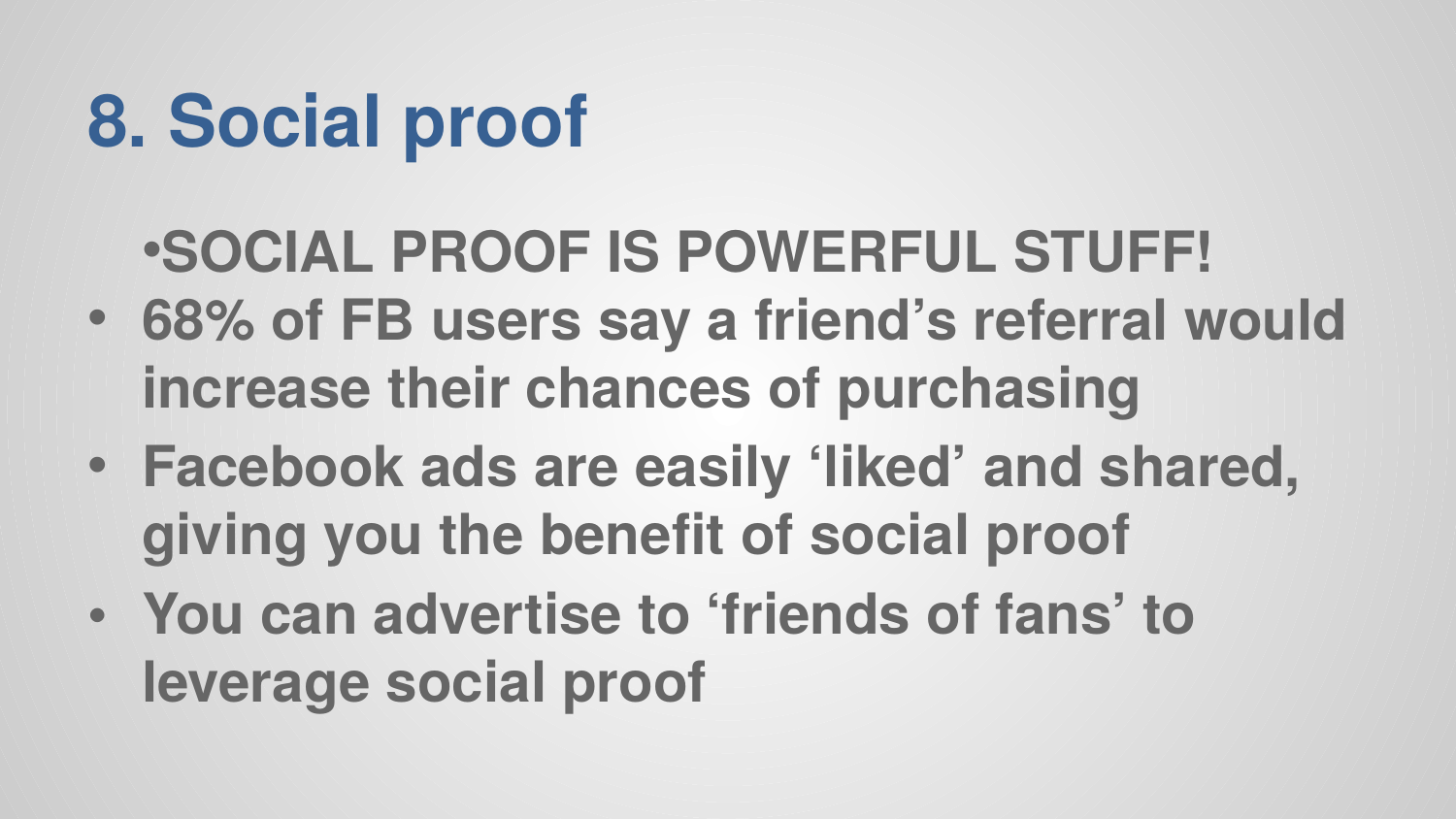

# 8. Social proof
SOCIAL PROOF IS POWERFUL STUFF!
68% of FB users say a friend’s referral would increase their chances of purchasing
Facebook ads are easily ‘liked’ and shared, giving you the benefit of social proof
You can advertise to ‘friends of fans’ to leverage social proof